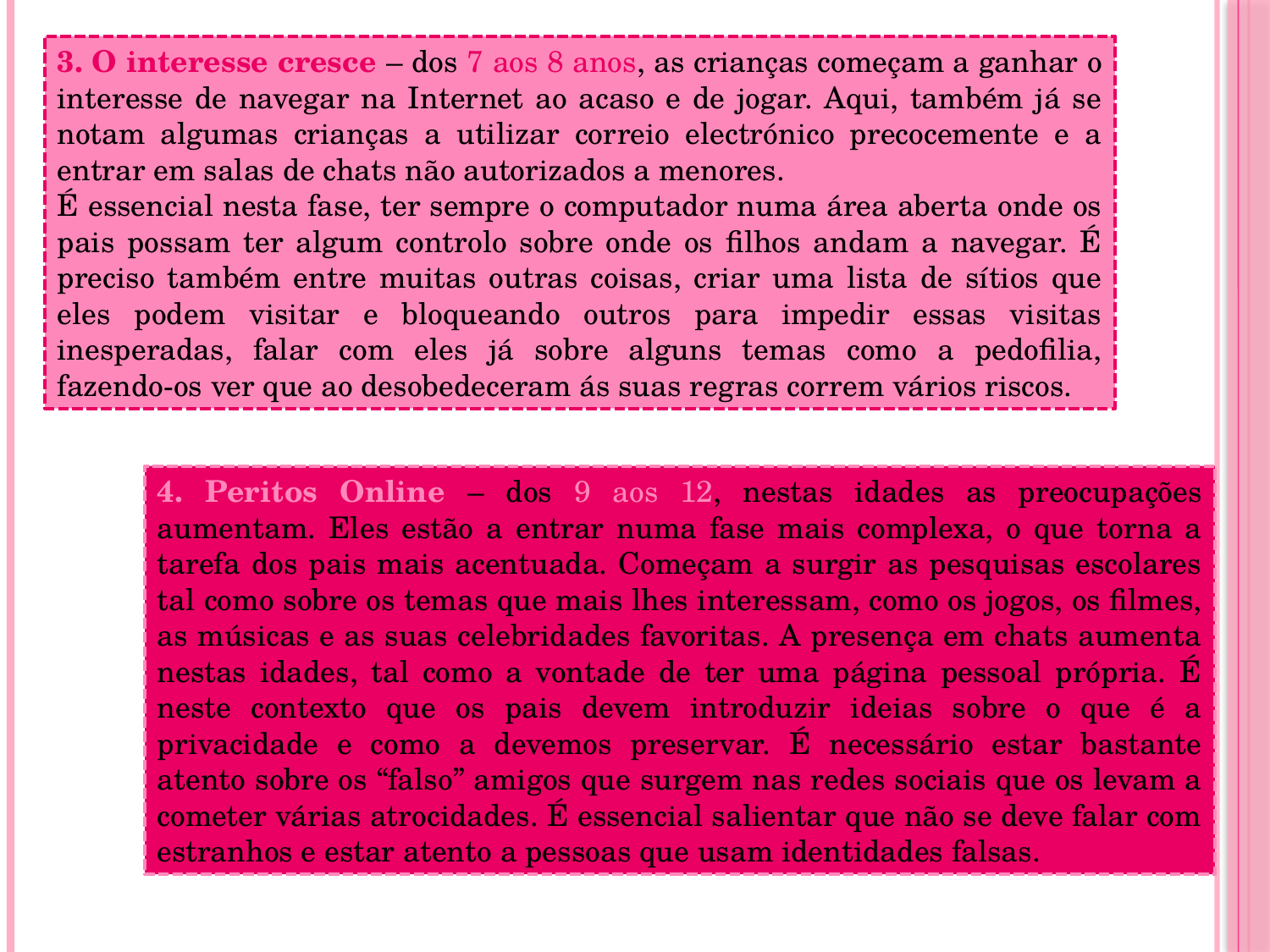

3. O interesse cresce – dos 7 aos 8 anos, as crianças começam a ganhar o interesse de navegar na Internet ao acaso e de jogar. Aqui, também já se notam algumas crianças a utilizar correio electrónico precocemente e a entrar em salas de chats não autorizados a menores.
É essencial nesta fase, ter sempre o computador numa área aberta onde os pais possam ter algum controlo sobre onde os filhos andam a navegar. É preciso também entre muitas outras coisas, criar uma lista de sítios que eles podem visitar e bloqueando outros para impedir essas visitas inesperadas, falar com eles já sobre alguns temas como a pedofilia, fazendo-os ver que ao desobedeceram ás suas regras correm vários riscos.
4. Peritos Online – dos 9 aos 12, nestas idades as preocupações aumentam. Eles estão a entrar numa fase mais complexa, o que torna a tarefa dos pais mais acentuada. Começam a surgir as pesquisas escolares tal como sobre os temas que mais lhes interessam, como os jogos, os filmes, as músicas e as suas celebridades favoritas. A presença em chats aumenta nestas idades, tal como a vontade de ter uma página pessoal própria. É neste contexto que os pais devem introduzir ideias sobre o que é a privacidade e como a devemos preservar. É necessário estar bastante atento sobre os “falso” amigos que surgem nas redes sociais que os levam a cometer várias atrocidades. É essencial salientar que não se deve falar com estranhos e estar atento a pessoas que usam identidades falsas.